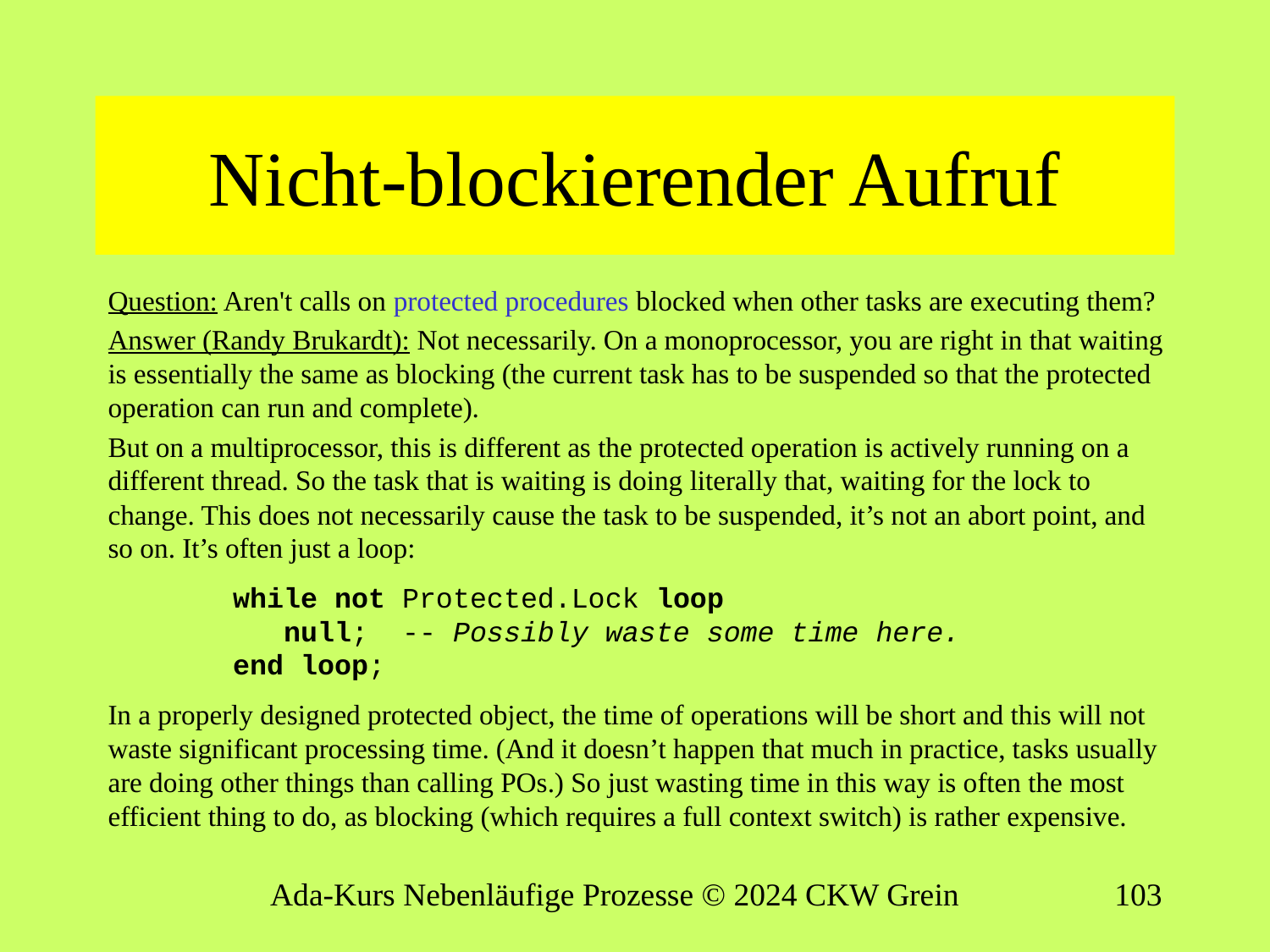

# Nicht-blockierender Aufruf
Question: Aren't calls on protected procedures blocked when other tasks are executing them?
Answer (Randy Brukardt): Not necessarily. On a monoprocessor, you are right in that waiting is essentially the same as blocking (the current task has to be suspended so that the protected operation can run and complete).
But on a multiprocessor, this is different as the protected operation is actively running on a different thread. So the task that is waiting is doing literally that, waiting for the lock to change. This does not necessarily cause the task to be suspended, it’s not an abort point, and so on. It’s often just a loop:

while not Protected.Lock loop
   null;  -- Possibly waste some time here.
end loop;

In a properly designed protected object, the time of operations will be short and this will not waste significant processing time. (And it doesn’t happen that much in practice, tasks usually are doing other things than calling POs.) So just wasting time in this way is often the most efficient thing to do, as blocking (which requires a full context switch) is rather expensive.
Ada-Kurs Nebenläufige Prozesse © 2024 CKW Grein
103